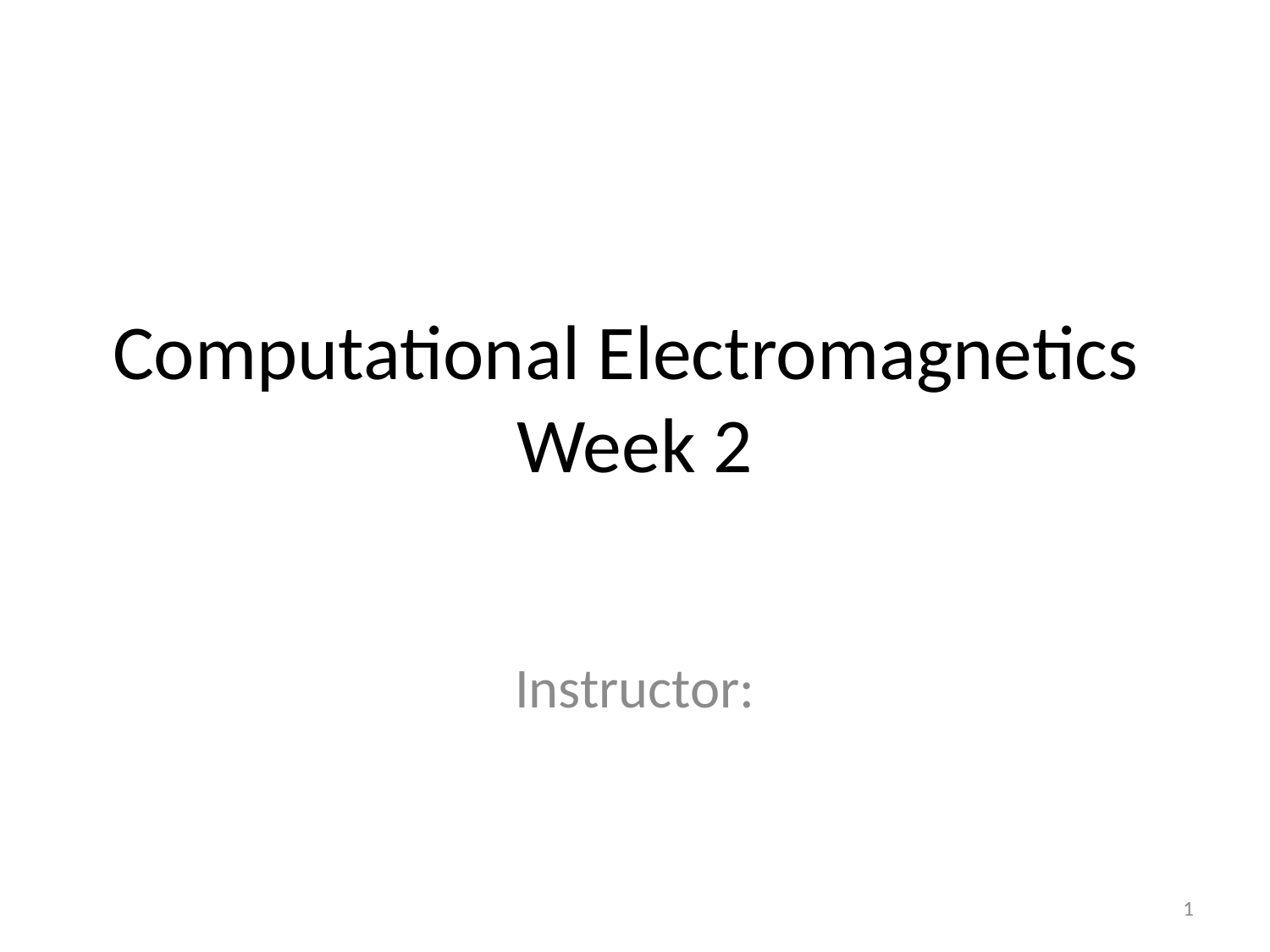

# Computational Electromagnetics Week 2
Instructor:
1